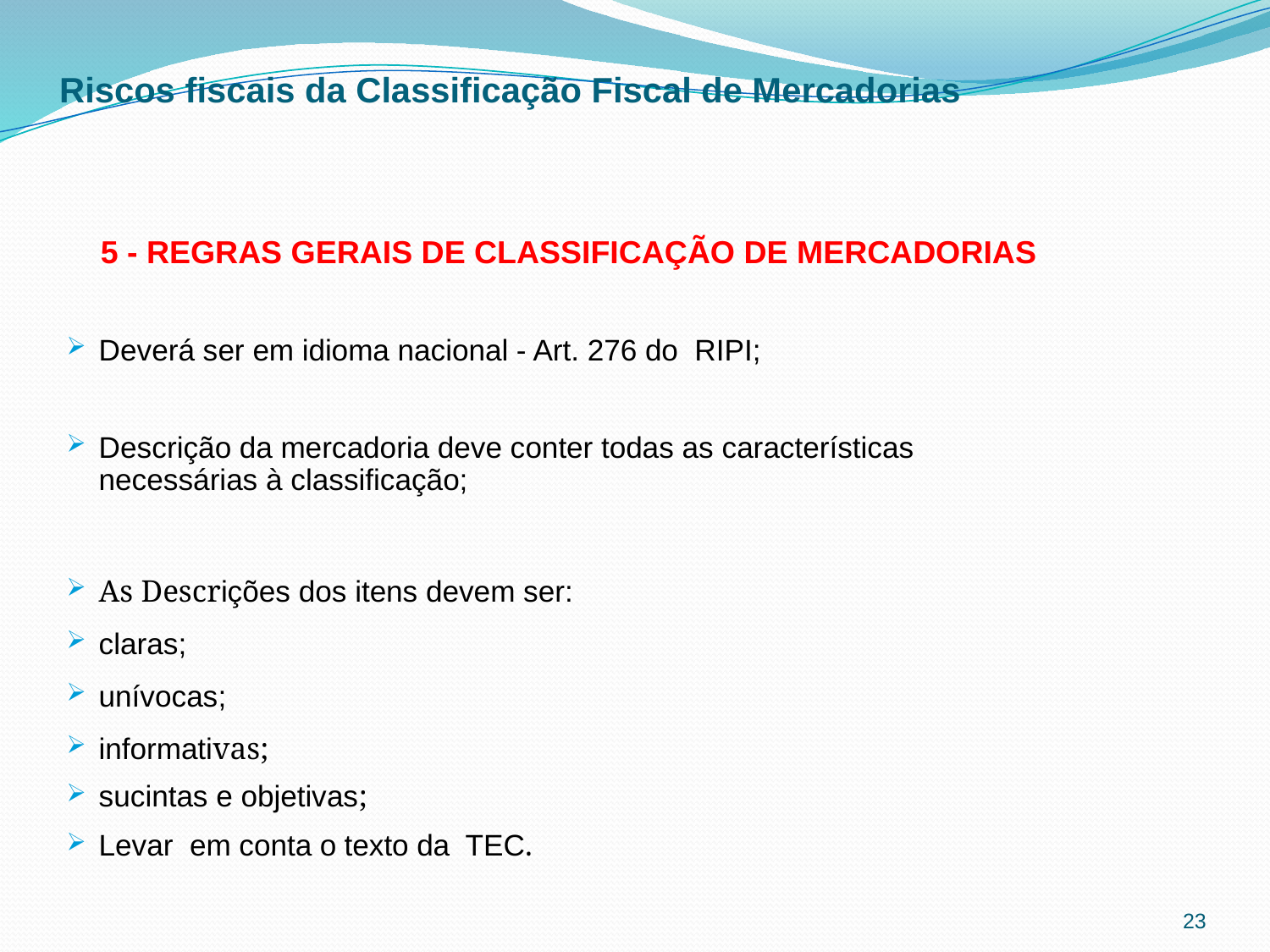

Riscos fiscais da Classificação Fiscal de Mercadorias

      5 - REGRAS GERAIS DE CLASSIFICAÇÃO DE MERCADORIAS

Deverá ser em idioma nacional - Art. 276 do  RIPI;

Descrição da mercadoria deve conter todas as características necessárias à classificação;

As Descrições dos itens devem ser:
claras;
unívocas;
informativas;
sucintas e objetivas;
Levar  em conta o texto da  TEC.

23